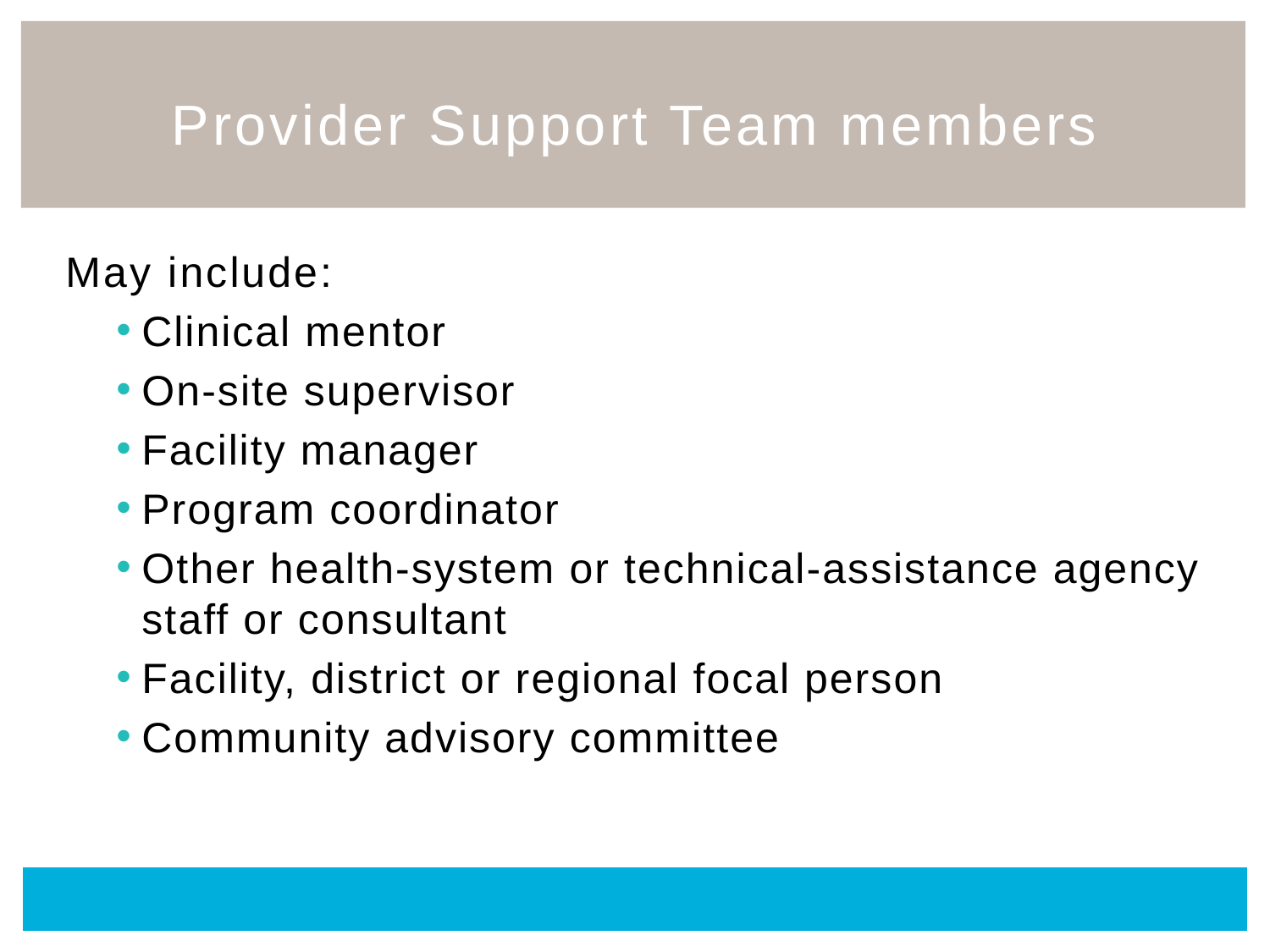

# Provider Support Team members
May include:
Clinical mentor
On-site supervisor
Facility manager
Program coordinator
Other health-system or technical-assistance agency staff or consultant
Facility, district or regional focal person
Community advisory committee